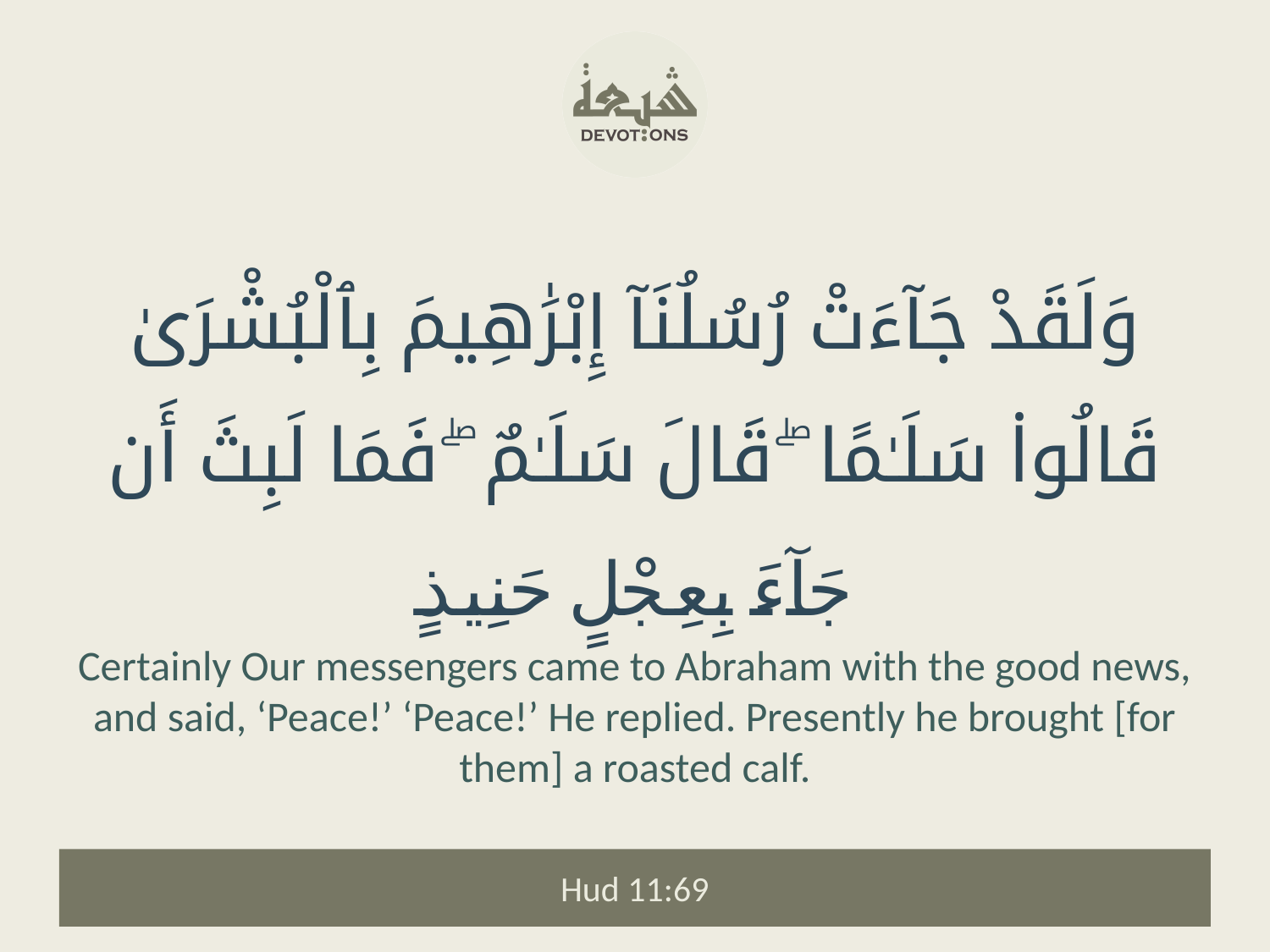

وَلَقَدْ جَآءَتْ رُسُلُنَآ إِبْرَٰهِيمَ بِٱلْبُشْرَىٰ قَالُوا۟ سَلَـٰمًا ۖ قَالَ سَلَـٰمٌ ۖ فَمَا لَبِثَ أَن جَآءَ بِعِجْلٍ حَنِيذٍ
Certainly Our messengers came to Abraham with the good news, and said, ‘Peace!’ ‘Peace!’ He replied. Presently he brought [for them] a roasted calf.
Hud 11:69